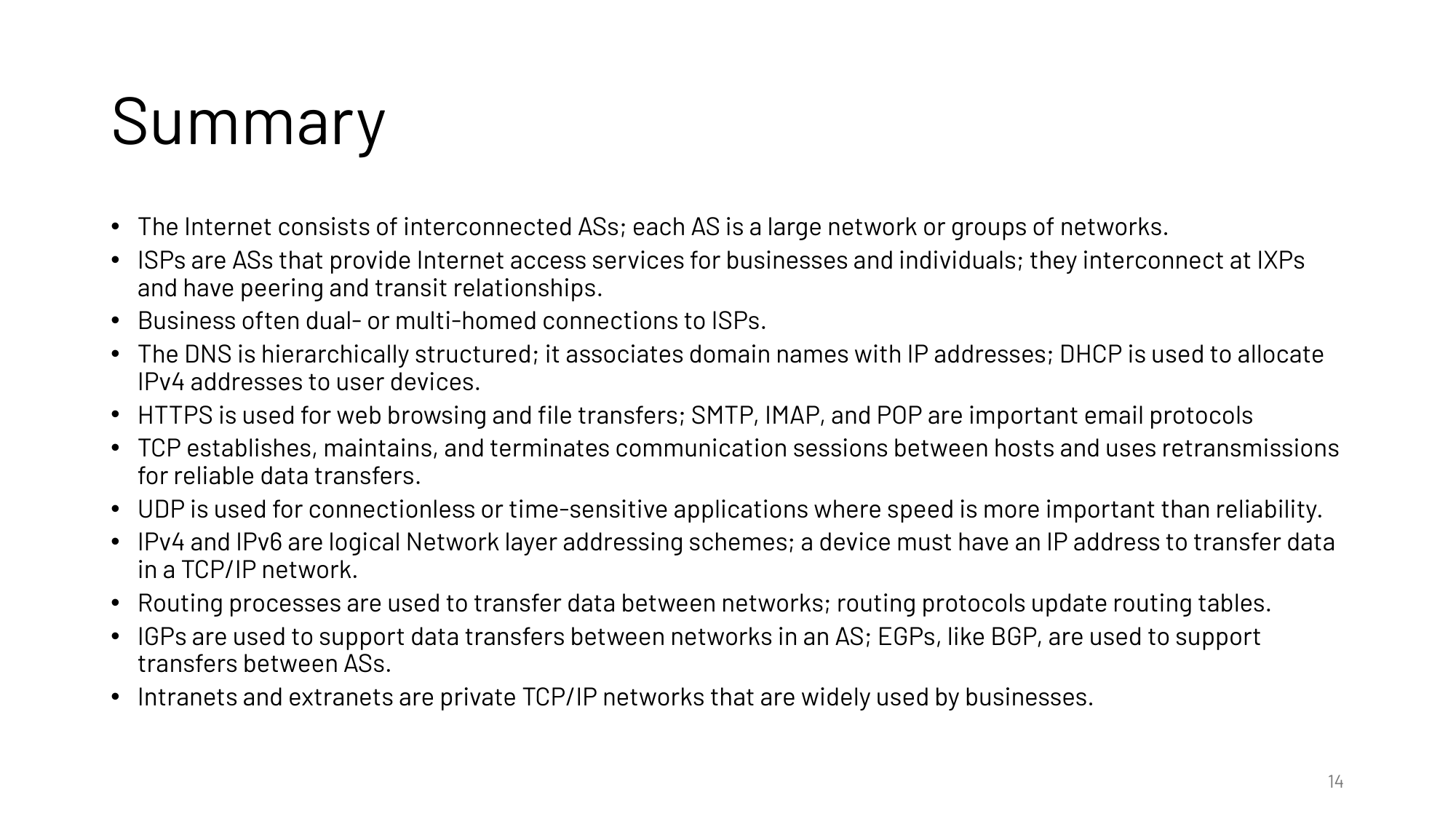

# Summary
The Internet consists of interconnected ASs; each AS is a large network or groups of networks.
ISPs are ASs that provide Internet access services for businesses and individuals; they interconnect at IXPs and have peering and transit relationships.
Business often dual- or multi-homed connections to ISPs.
The DNS is hierarchically structured; it associates domain names with IP addresses; DHCP is used to allocate IPv4 addresses to user devices.
HTTPS is used for web browsing and file transfers; SMTP, IMAP, and POP are important email protocols
TCP establishes, maintains, and terminates communication sessions between hosts and uses retransmissions for reliable data transfers.
UDP is used for connectionless or time-sensitive applications where speed is more important than reliability.
IPv4 and IPv6 are logical Network layer addressing schemes; a device must have an IP address to transfer data in a TCP/IP network.
Routing processes are used to transfer data between networks; routing protocols update routing tables.
IGPs are used to support data transfers between networks in an AS; EGPs, like BGP, are used to support transfers between ASs.
Intranets and extranets are private TCP/IP networks that are widely used by businesses.

14